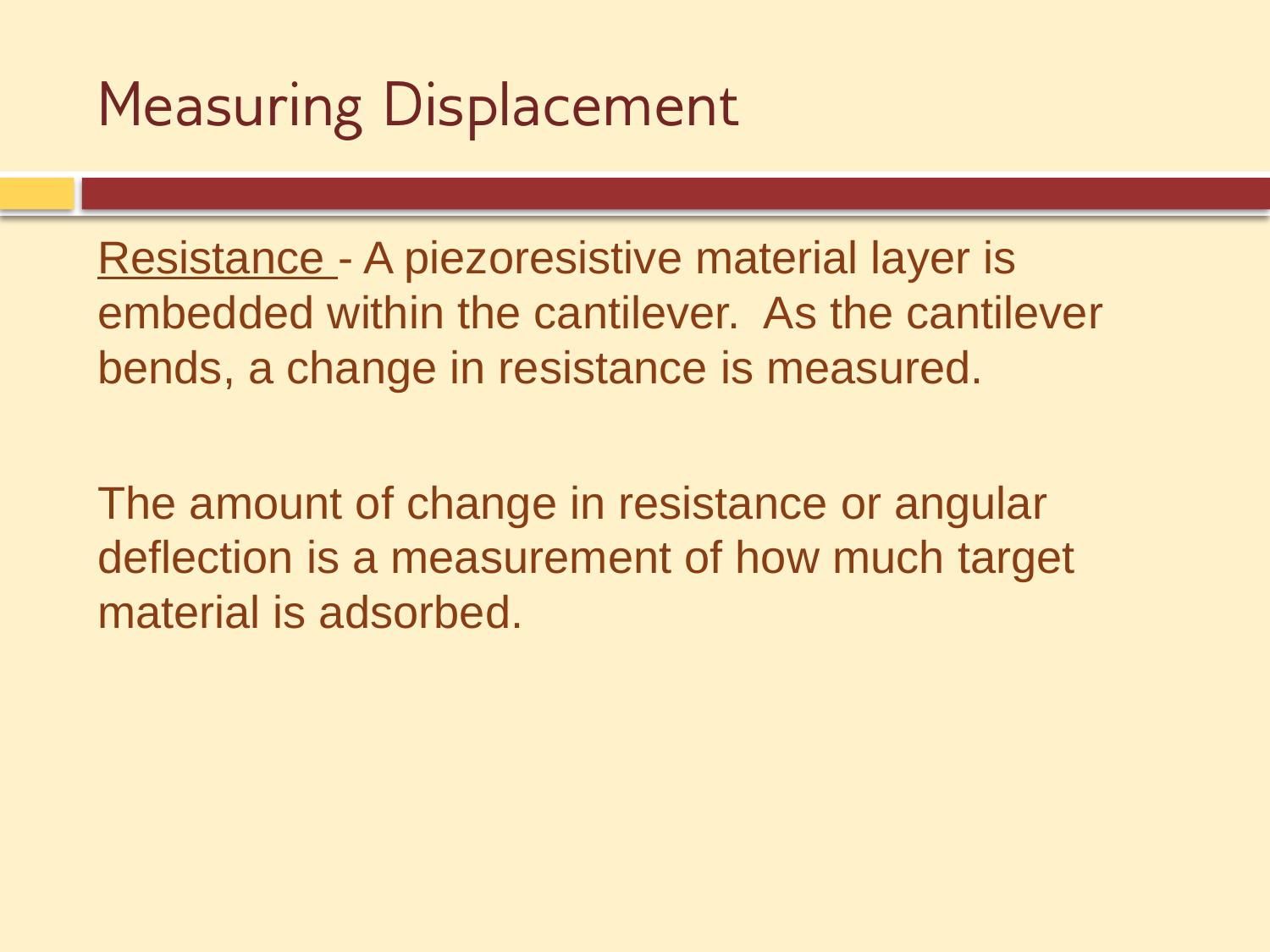

# Measuring Displacement
Resistance - A piezoresistive material layer is embedded within the cantilever.  As the cantilever bends, a change in resistance is measured.

The amount of change in resistance or angular deflection is a measurement of how much target material is adsorbed.